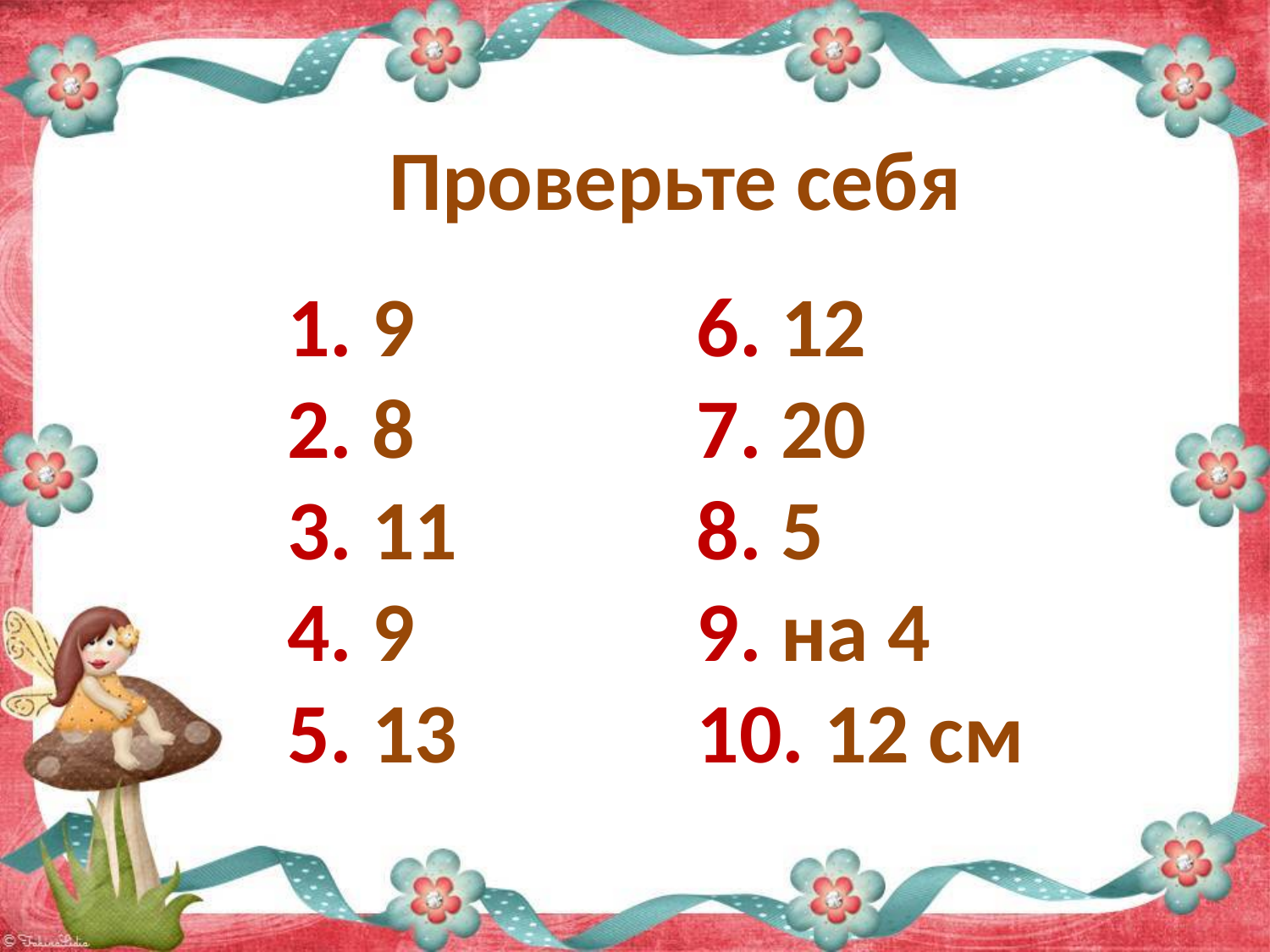

Проверьте себя
1. 9
2. 8
3. 11
4. 9
5. 13
6. 12
7. 20
8. 5
9. на 4
10. 12 см